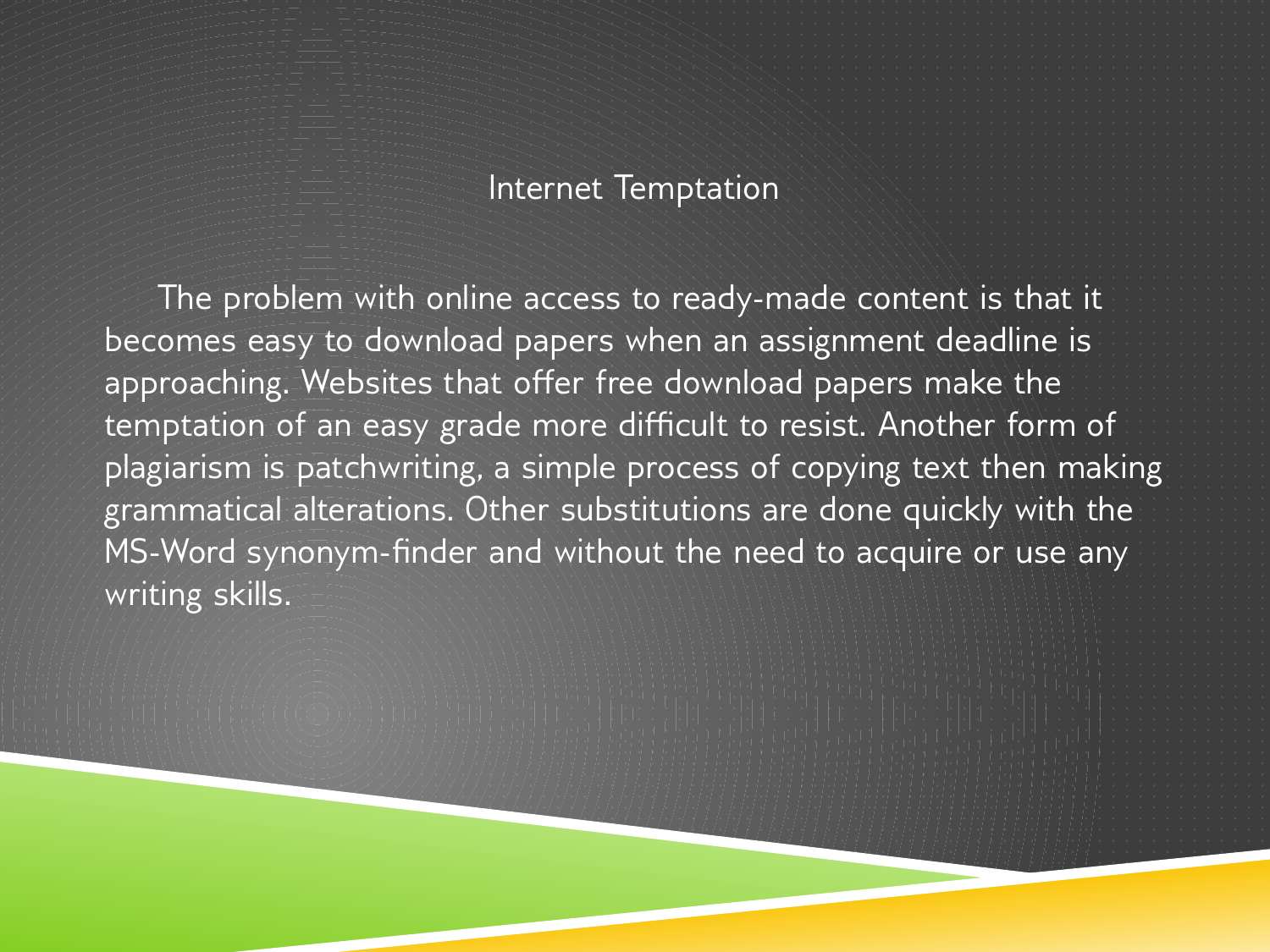

Internet Temptation

     The problem with online access to ready-made content is that it becomes easy to download papers when an assignment deadline is approaching. Websites that offer free download papers make the temptation of an easy grade more difficult to resist. Another form of plagiarism is patchwriting, a simple process of copying text then making grammatical alterations. Other substitutions are done quickly with the MS-Word synonym-finder and without the need to acquire or use any writing skills.